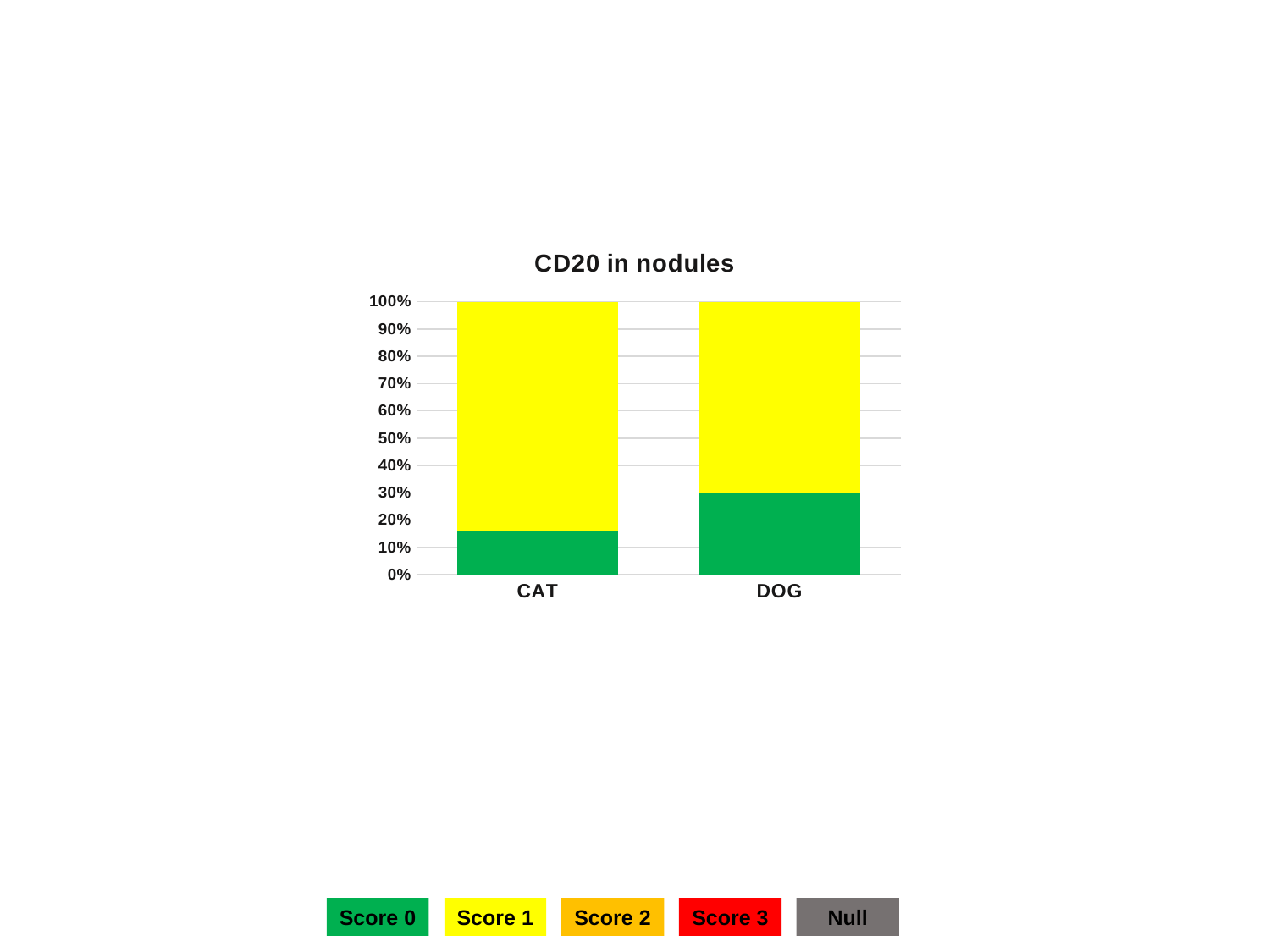

### Chart: CD20 in nodules

| Category | 0 | 1 | 2 | 3 | nd |
|---|---|---|---|---|---|
| CAT | 3.0 | 16.0 | None | None | None |
| DOG | 3.0 | 7.0 | None | None | None |
Null
Score 2
Score 3
Score 0
Score 1